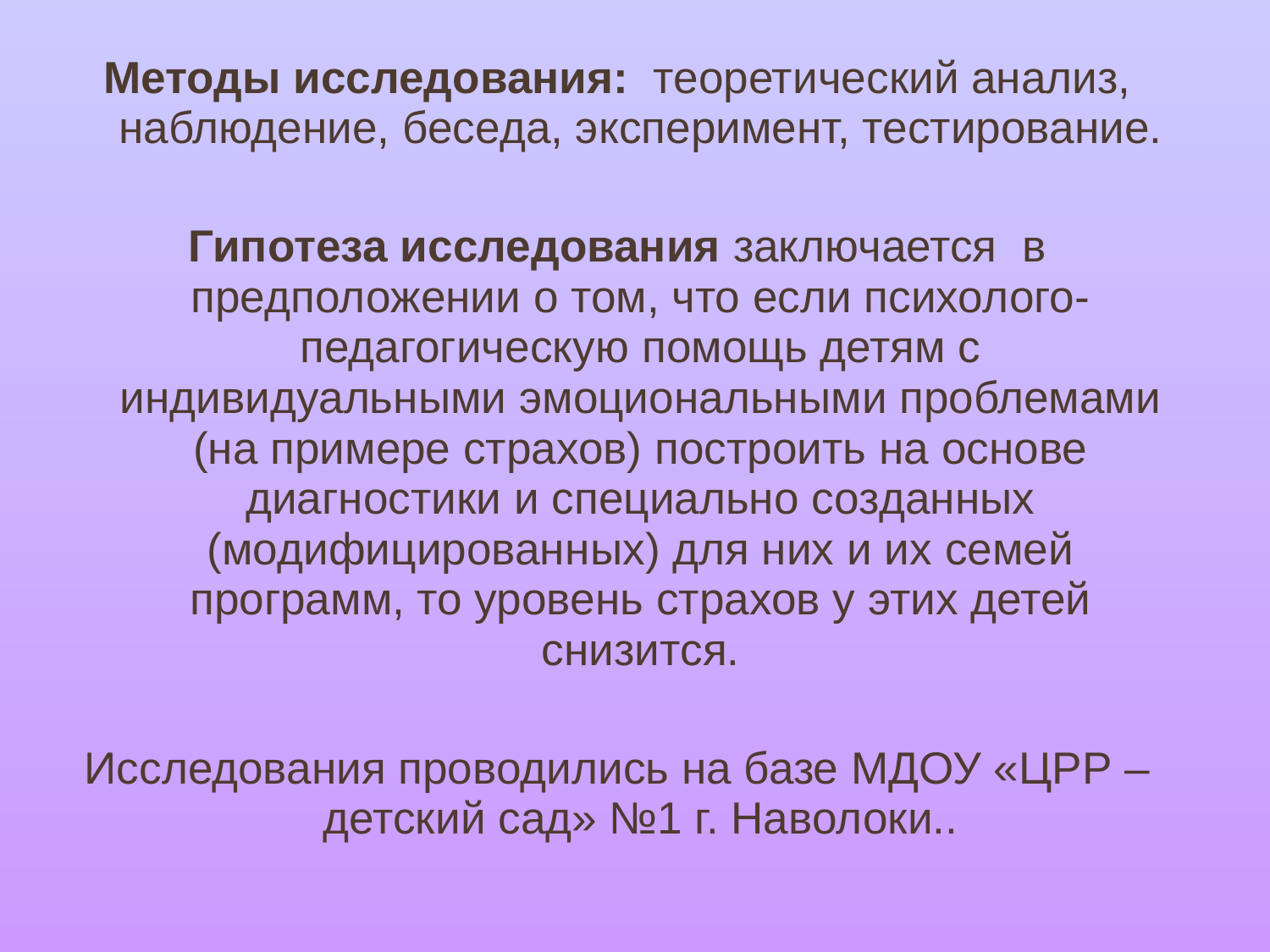

Методы исследования:  теоретический анализ, наблюдение, беседа, эксперимент, тестирование.

Гипотеза исследования заключается  в предположении о том, что если психолого-педагогическую помощь детям с индивидуальными эмоциональными проблемами (на примере страхов) построить на основе диагностики и специально созданных (модифицированных) для них и их семей программ, то уровень страхов у этих детей снизится.

Исследования проводились на базе МДОУ «ЦРР – детский сад» №1 г. Наволоки..